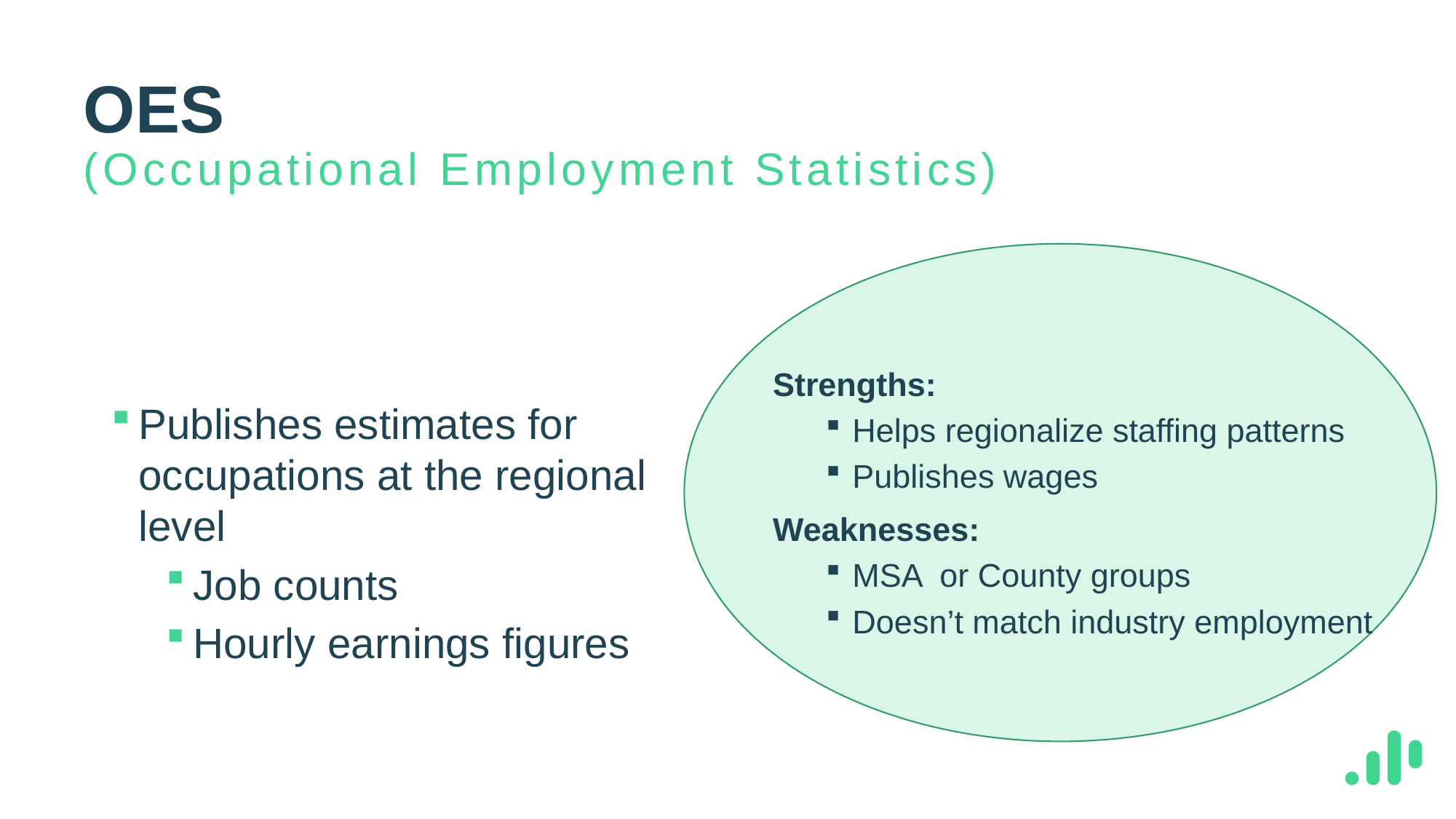

# OES
(Occupational Employment Statistics)

Strengths:
Helps regionalize staffing patterns
Publishes wages
Weaknesses:
MSA  or County groups
Doesn’t match industry employment
Publishes estimates for occupations at the regional level
Job counts
Hourly earnings figures